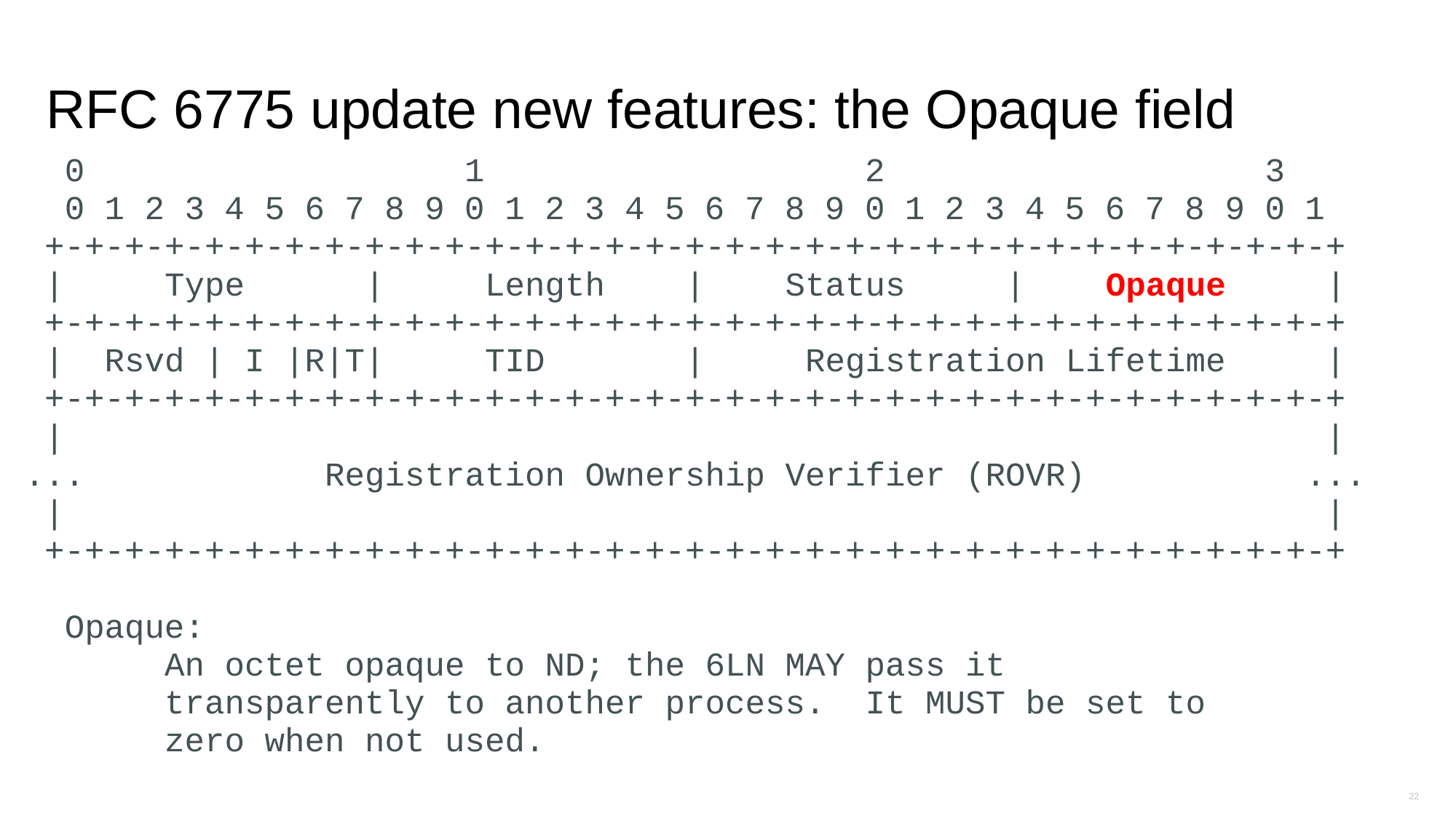

# RFC 6775 update new features: the Opaque field
      0                   1                   2                   3
      0 1 2 3 4 5 6 7 8 9 0 1 2 3 4 5 6 7 8 9 0 1 2 3 4 5 6 7 8 9 0 1
     +-+-+-+-+-+-+-+-+-+-+-+-+-+-+-+-+-+-+-+-+-+-+-+-+-+-+-+-+-+-+-+-+
     |     Type      |     Length    |    Status     |    Opaque     |
     +-+-+-+-+-+-+-+-+-+-+-+-+-+-+-+-+-+-+-+-+-+-+-+-+-+-+-+-+-+-+-+-+
     |  Rsvd | I |R|T|     TID       |     Registration Lifetime     |
     +-+-+-+-+-+-+-+-+-+-+-+-+-+-+-+-+-+-+-+-+-+-+-+-+-+-+-+-+-+-+-+-+
     |                                                               |
    ...            Registration Ownership Verifier (ROVR)           ...
     |                                                               |
     +-+-+-+-+-+-+-+-+-+-+-+-+-+-+-+-+-+-+-+-+-+-+-+-+-+-+-+-+-+-+-+-+

      Opaque:
           An octet opaque to ND; the 6LN MAY pass it
           transparently to another process.  It MUST be set to
           zero when not used.